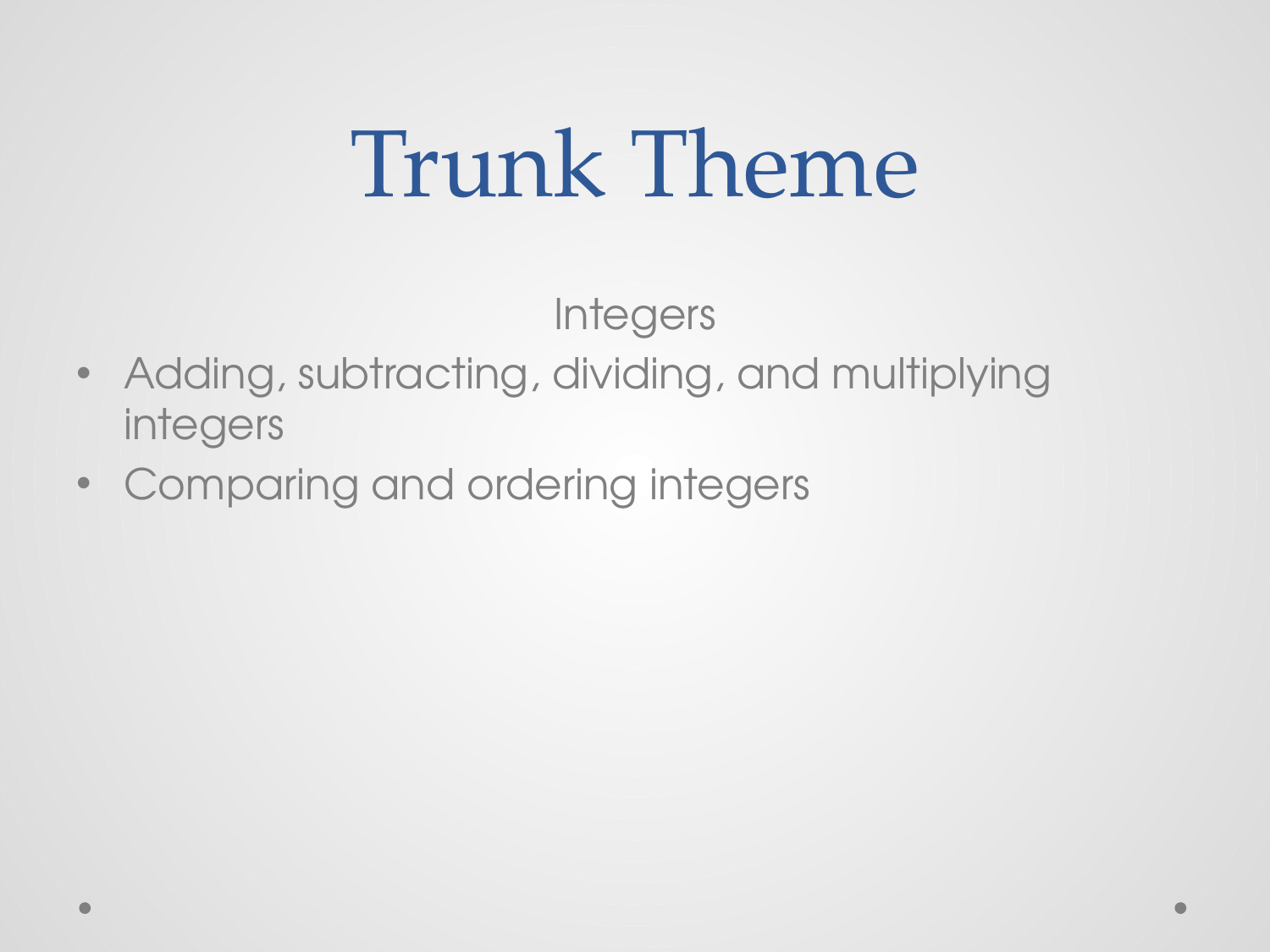

# Trunk Theme

Integers
Adding, subtracting, dividing, and multiplying integers
Comparing and ordering integers